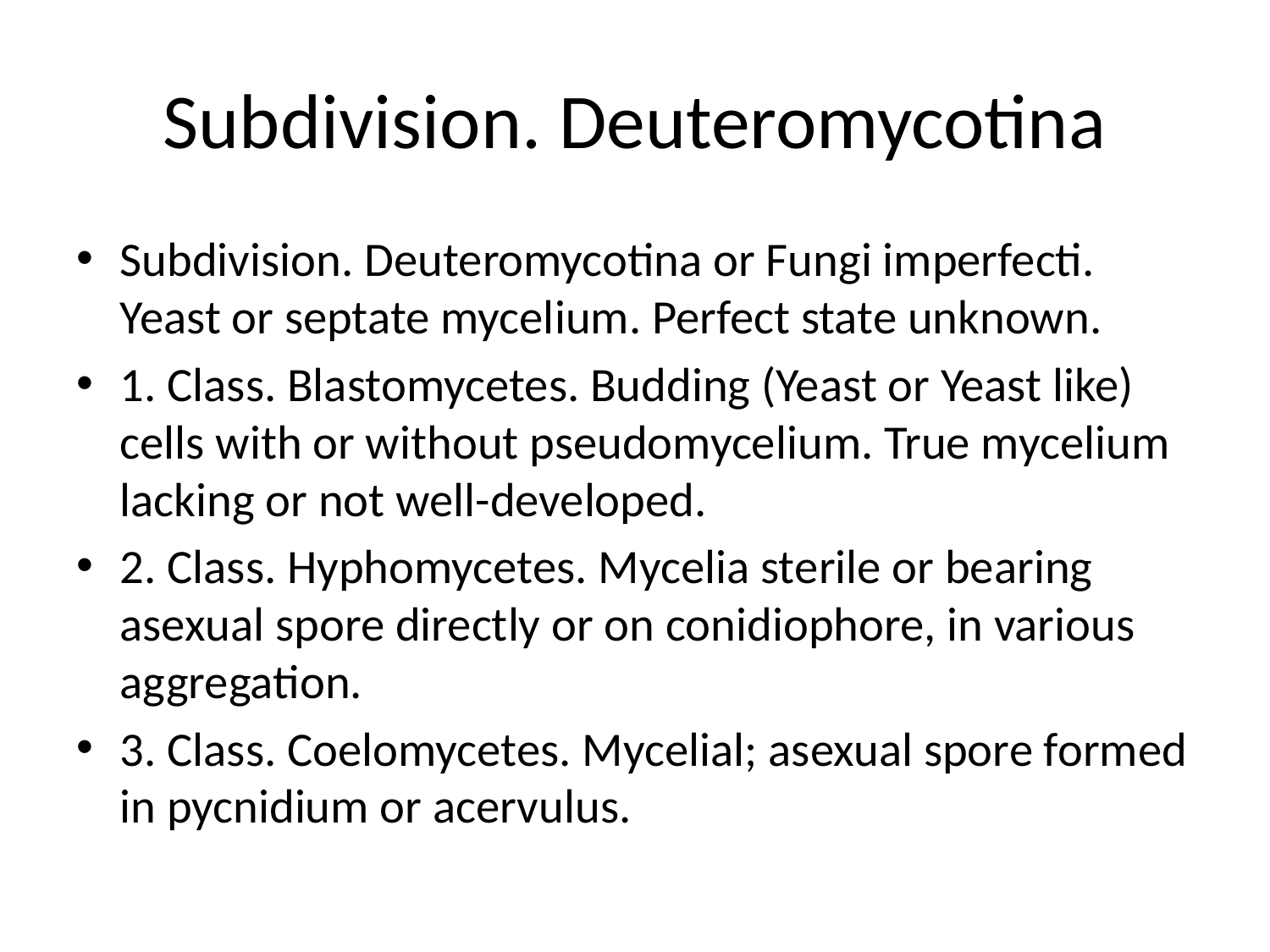

# Subdivision. Deuteromycotina
Subdivision. Deuteromycotina or Fungi imperfecti. Yeast or septate mycelium. Perfect state unknown.
1. Class. Blastomycetes. Budding (Yeast or Yeast like) cells with or without pseudomycelium. True mycelium lacking or not well-developed.
2. Class. Hyphomycetes. Mycelia ste­rile or bearing asexual spore directly or on conidiophore, in various aggregation.
3. Class. Coelomycetes. Mycelial; asexual spore formed in pycnidium or acervulus.